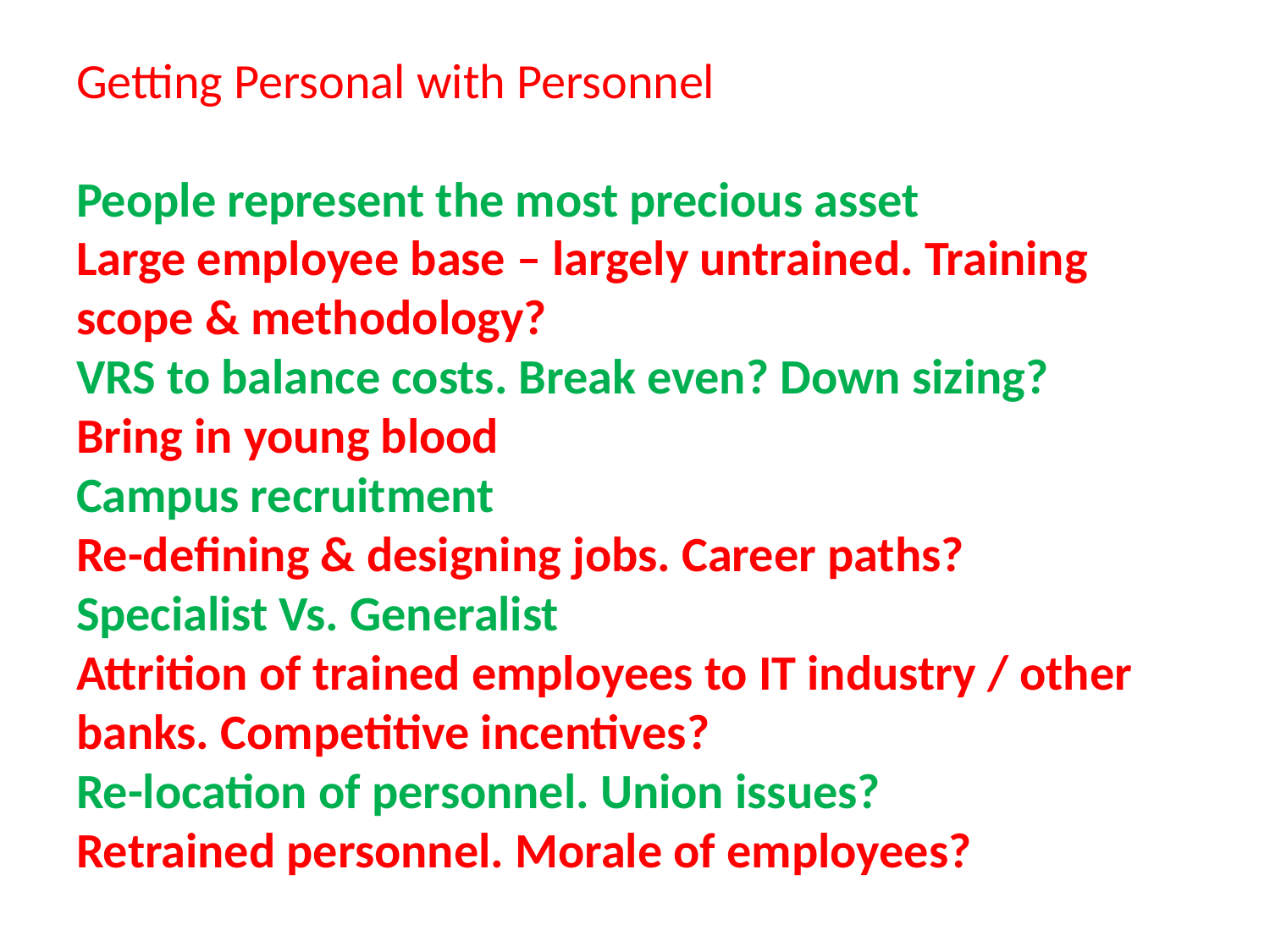

# Getting Personal with Personnel  People represent the most precious asset Large employee base – largely untrained. Training scope & methodology? VRS to balance costs. Break even? Down sizing? Bring in young blood Campus recruitment Re-defining & designing jobs. Career paths? Specialist Vs. Generalist Attrition of trained employees to IT industry / other banks. Competitive incentives? Re-location of personnel. Union issues? Retrained personnel. Morale of employees?